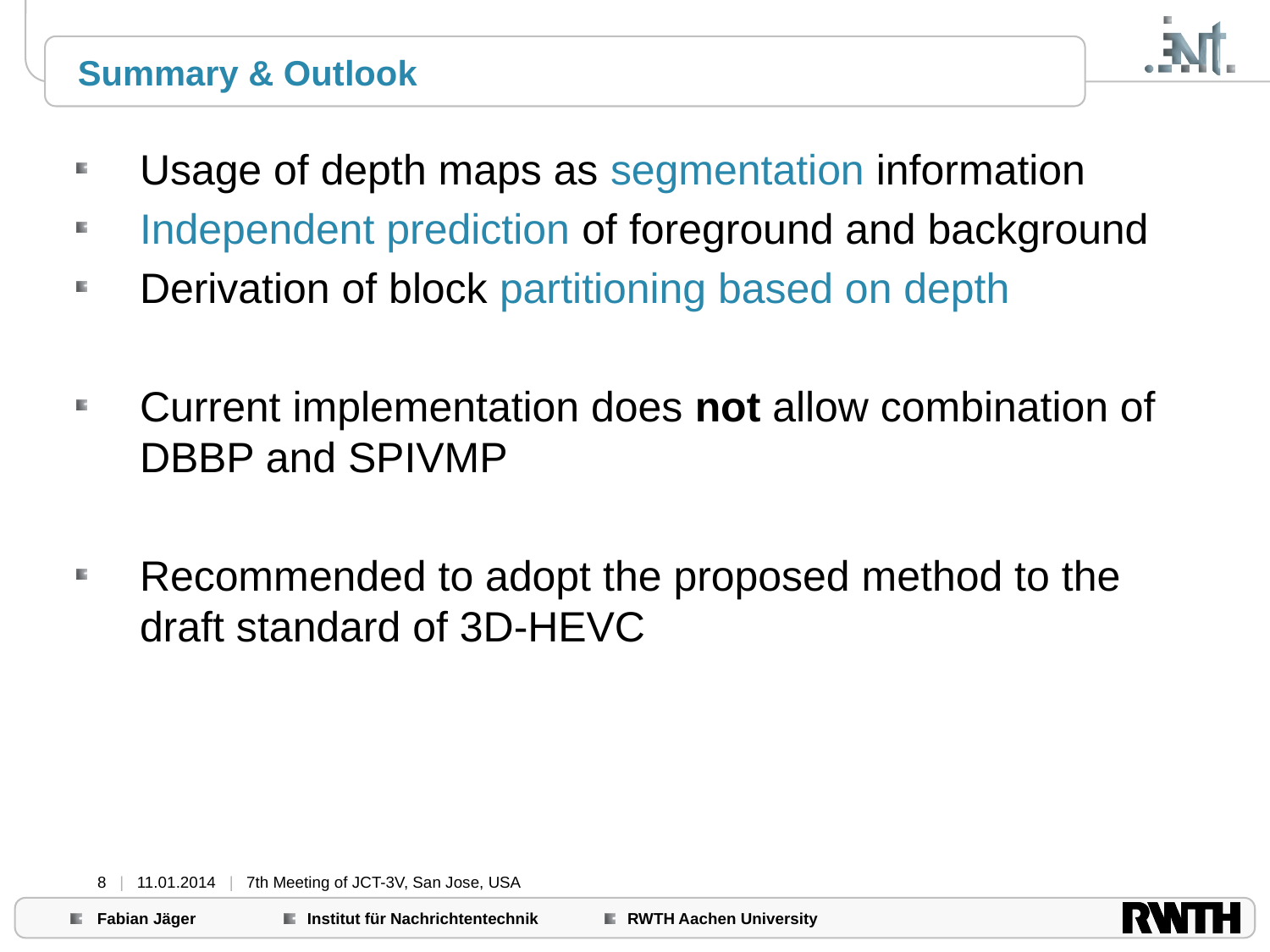

# Summary & Outlook
Usage of depth maps as segmentation information
Independent prediction of foreground and background
Derivation of block partitioning based on depth

Current implementation does not allow combination of DBBP and SPIVMP

Recommended to adopt the proposed method to the draft standard of 3D-HEVC
8   |   11.01.2014   |   7th Meeting of JCT-3V, San Jose, USA